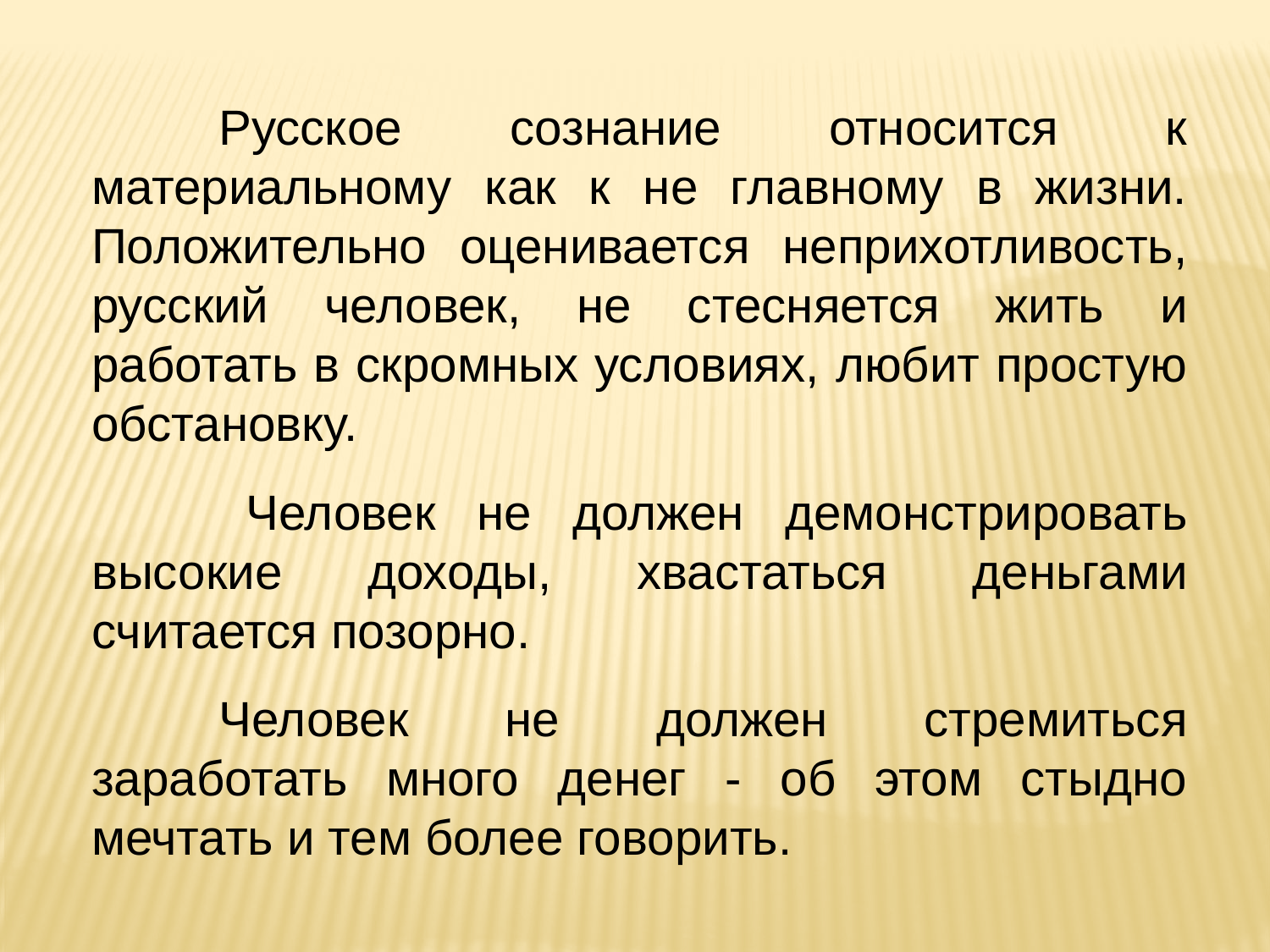

Русское сознание относится к материальному как к не главному в жизни. Положительно оценивается неприхотливость, русский человек, не стесняется жить и работать в скромных условиях, любит простую обстановку.

 	Человек не должен демонстрировать высокие доходы, хвастаться деньгами считается позорно.

	Человек не должен стремиться заработать много денег - об этом стыдно мечтать и тем более говорить.